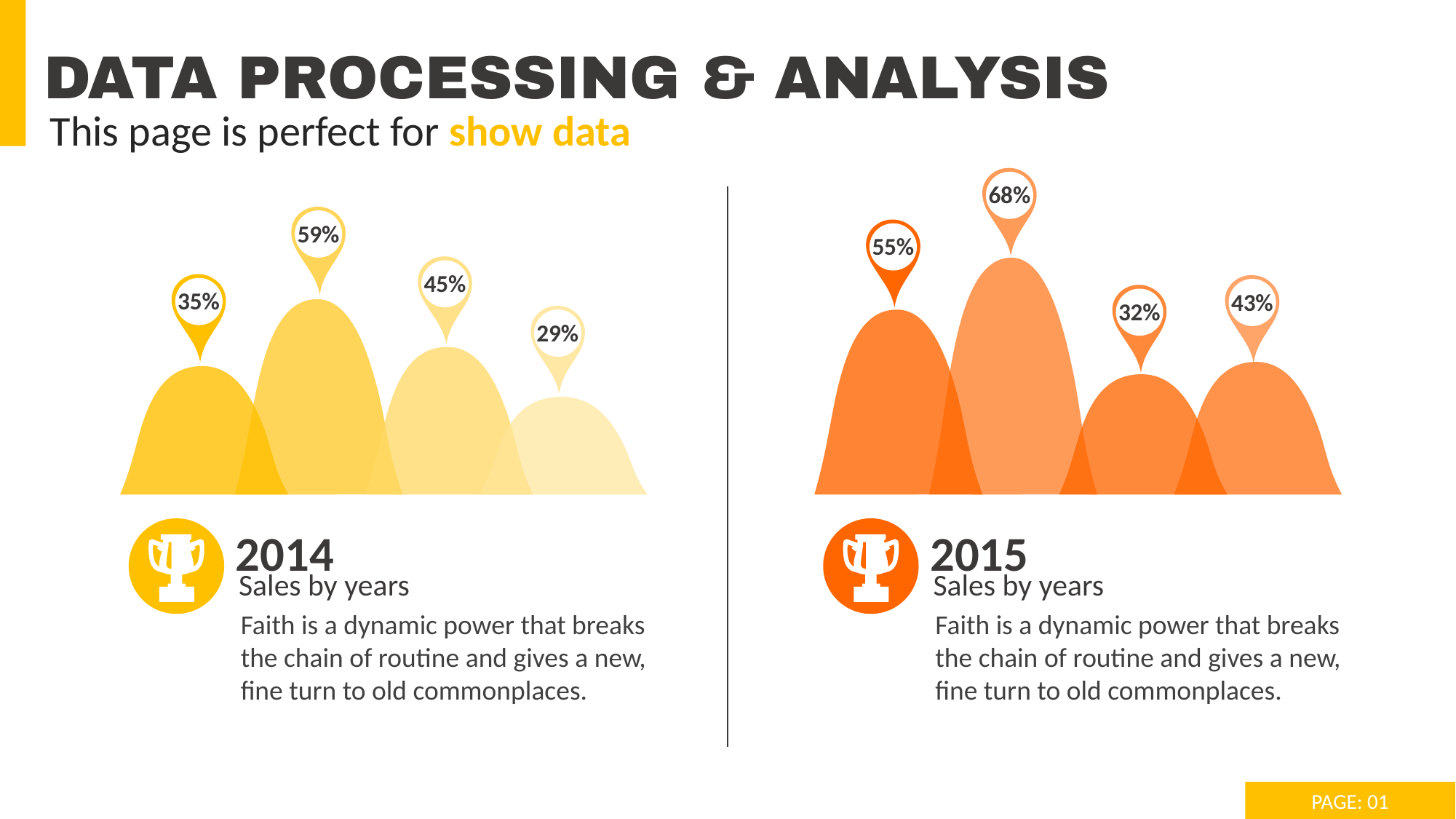

DATA PROCESSING & ANALYSIS
This page is perfect for show data

68%

59%

55%

45%

35%

43%

32%

29%

2014
Sales by years
2015
Sales by years

Faith is a dynamic power that breaks the chain of routine and gives a new, fine turn to old commonplaces.
Faith is a dynamic power that breaks the chain of routine and gives a new, fine turn to old commonplaces.
PAGE: 01